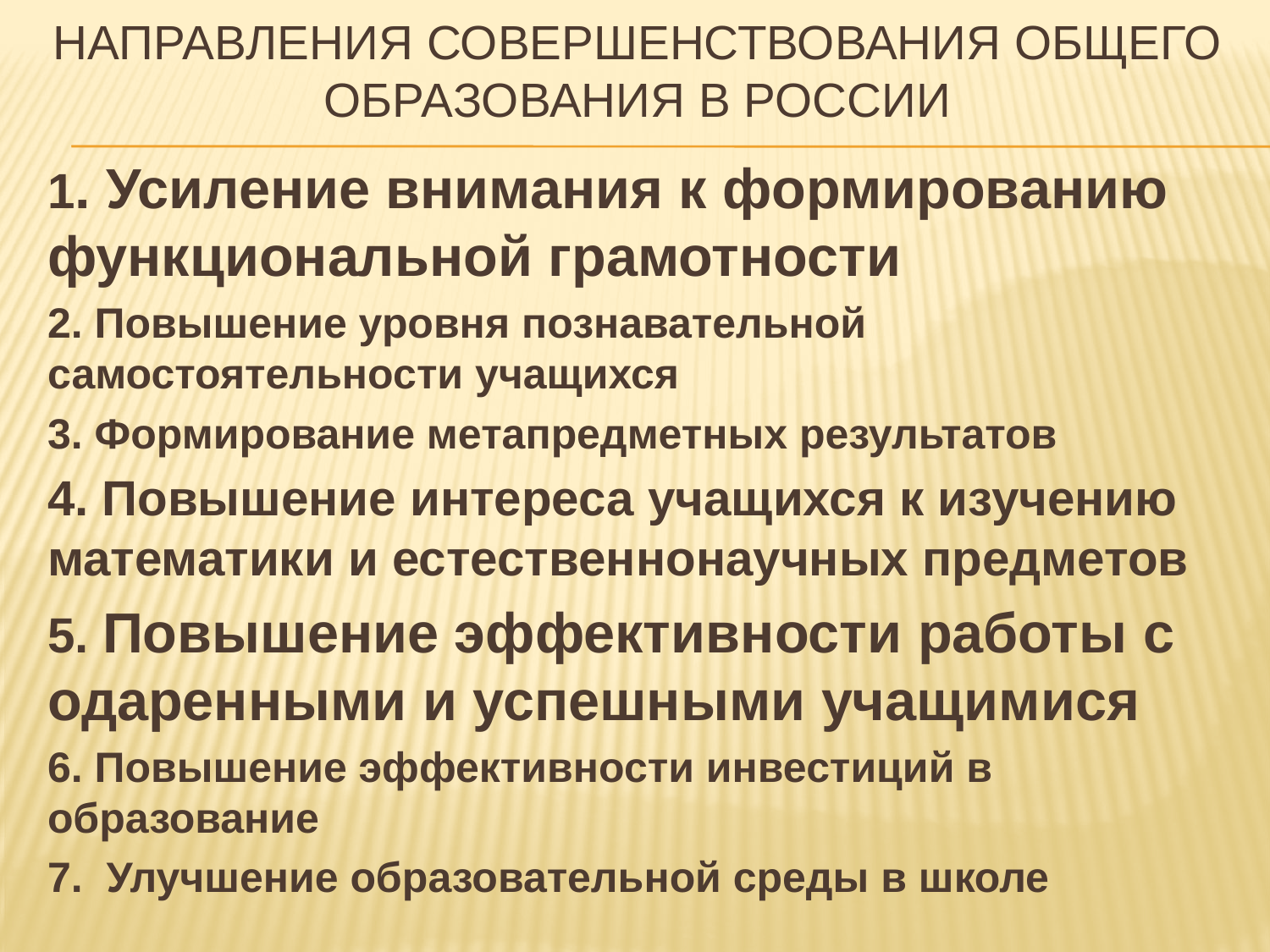

# Направления совершенствования общего образования в России
1. Усиление внимания к формированию функциональной грамотности
2. Повышение уровня познавательной самостоятельности учащихся
3. Формирование метапредметных результатов
4. Повышение интереса учащихся к изучению математики и естественнонаучных предметов
5. Повышение эффективности работы с одаренными и успешными учащимися
6. Повышение эффективности инвестиций в образование
7.  Улучшение образовательной среды в школе